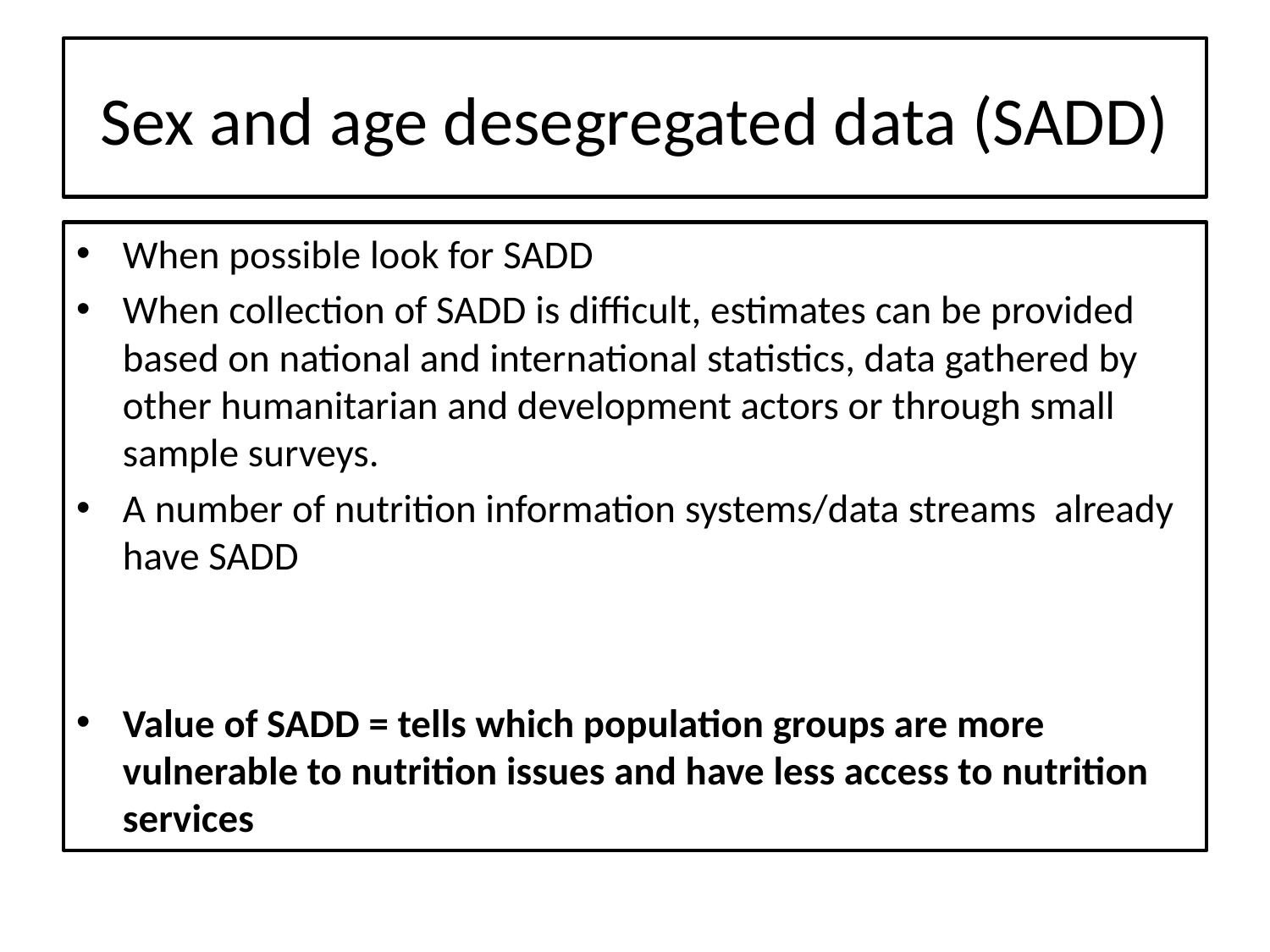

# Sex and age desegregated data (SADD)
When possible look for SADD
When collection of SADD is difficult, estimates can be provided based on national and international statistics, data gathered by other humanitarian and development actors or through small sample surveys.
A number of nutrition information systems/data streams  already have SADD

Value of SADD = tells which population groups are more vulnerable to nutrition issues and have less access to nutrition services